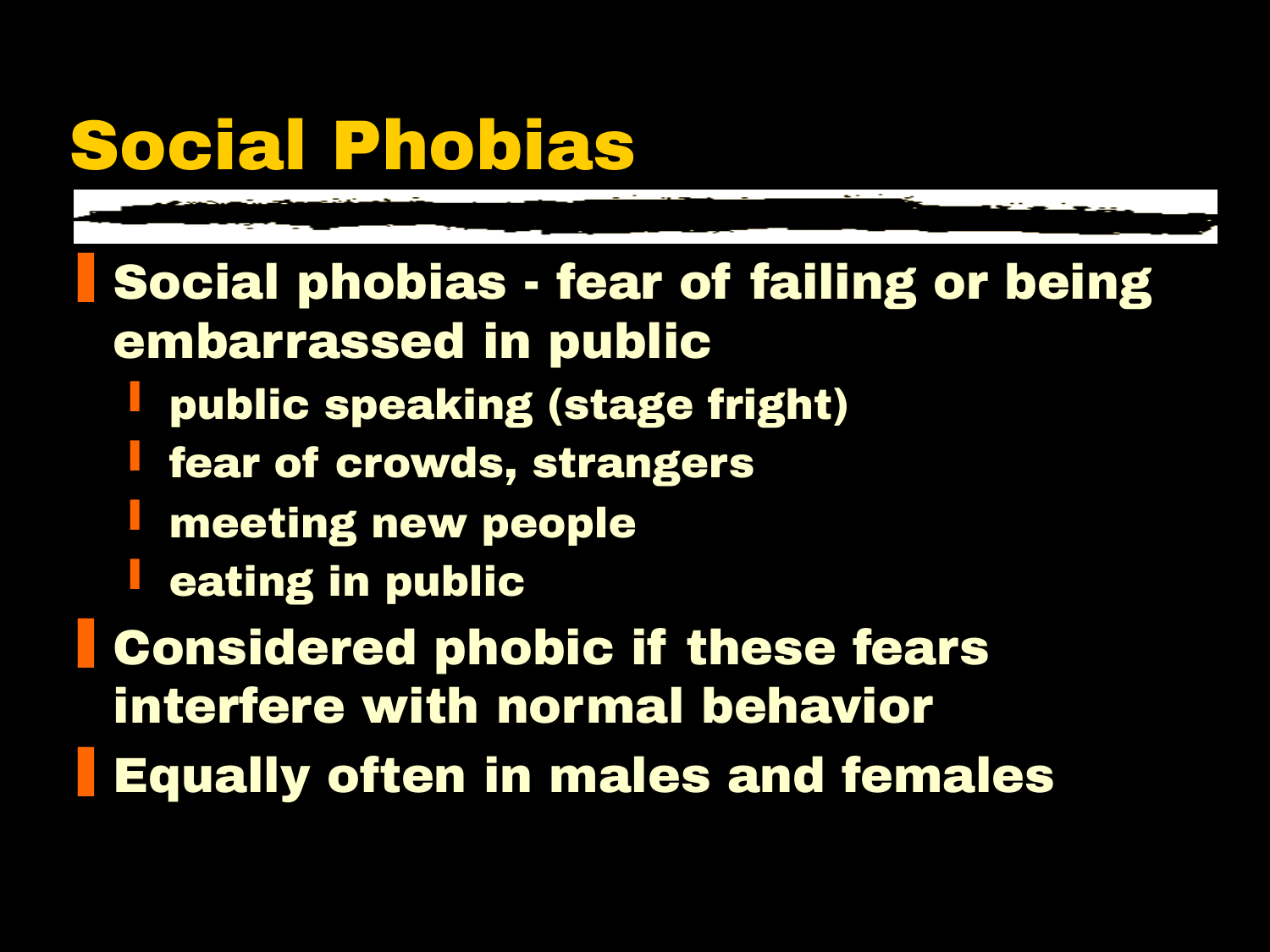

# Social Phobias
Social phobias - fear of failing or being embarrassed in public
public speaking (stage fright)
fear of crowds, strangers
meeting new people
eating in public
Considered phobic if these fears interfere with normal behavior
Equally often in males and females